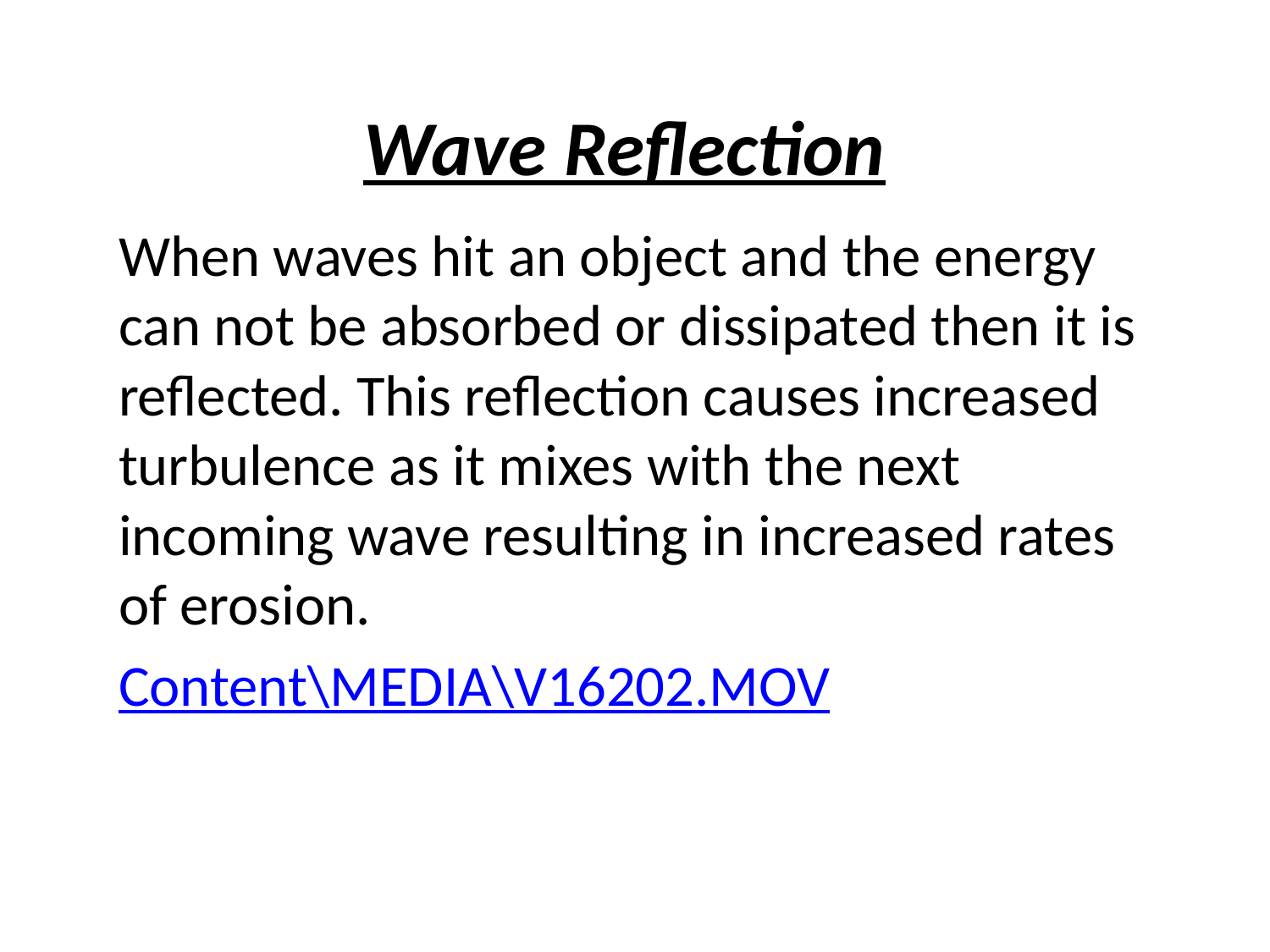

# Wave Reflection
When waves hit an object and the energy can not be absorbed or dissipated then it is reflected. This reflection causes increased turbulence as it mixes with the next incoming wave resulting in increased rates of erosion.
Content\MEDIA\V16202.MOV